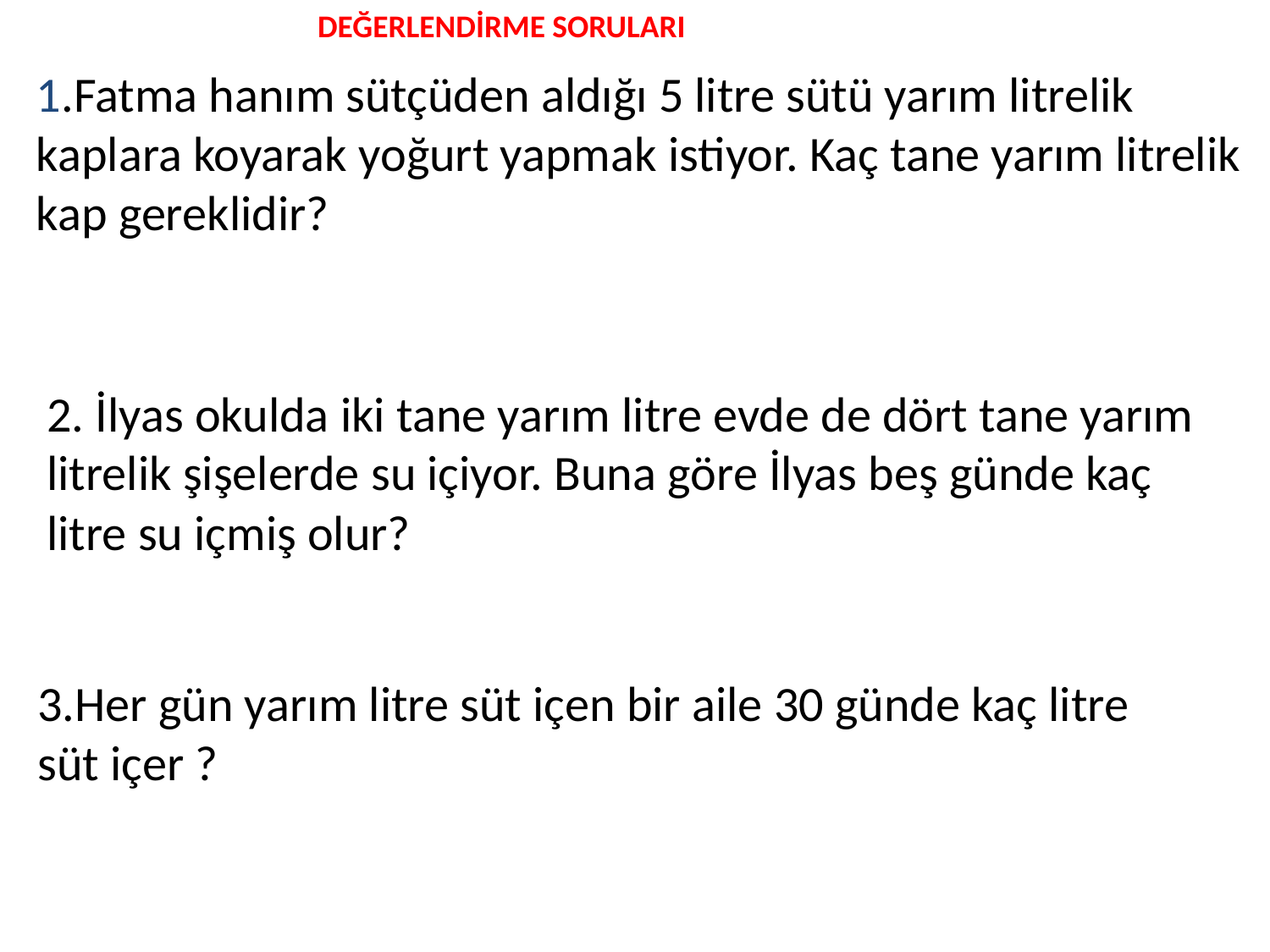

DEĞERLENDİRME SORULARI
1.Fatma hanım sütçüden aldığı 5 litre sütü yarım litrelik kaplara koyarak yoğurt yapmak istiyor. Kaç tane yarım litrelik kap gereklidir?
2. İlyas okulda iki tane yarım litre evde de dört tane yarım litrelik şişelerde su içiyor. Buna göre İlyas beş günde kaç litre su içmiş olur?
3.Her gün yarım litre süt içen bir aile 30 günde kaç litre süt içer ?